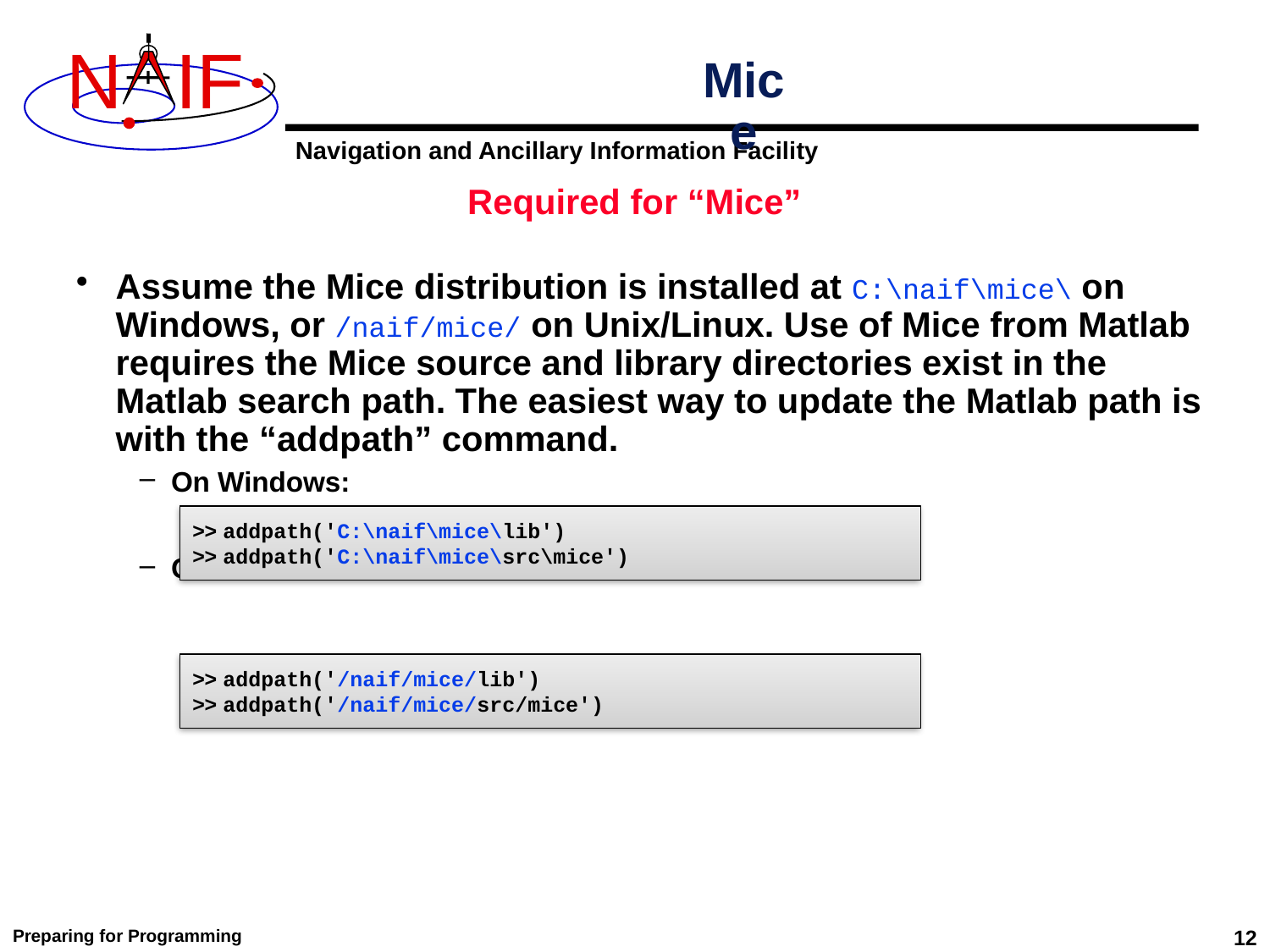

# Mice
Required for “Mice”
Assume the Mice distribution is installed at C:\naif\mice\ on Windows, or /naif/mice/ on Unix/Linux. Use of Mice from Matlab requires the Mice source and library directories exist in the Matlab search path. The easiest way to update the Matlab path is with the “addpath” command.
On Windows:

On Unix/Linux:
>> addpath('C:\naif\mice\lib')
>> addpath('C:\naif\mice\src\mice')
>> addpath('/naif/mice/lib')
>> addpath('/naif/mice/src/mice')
Preparing for Programming
12